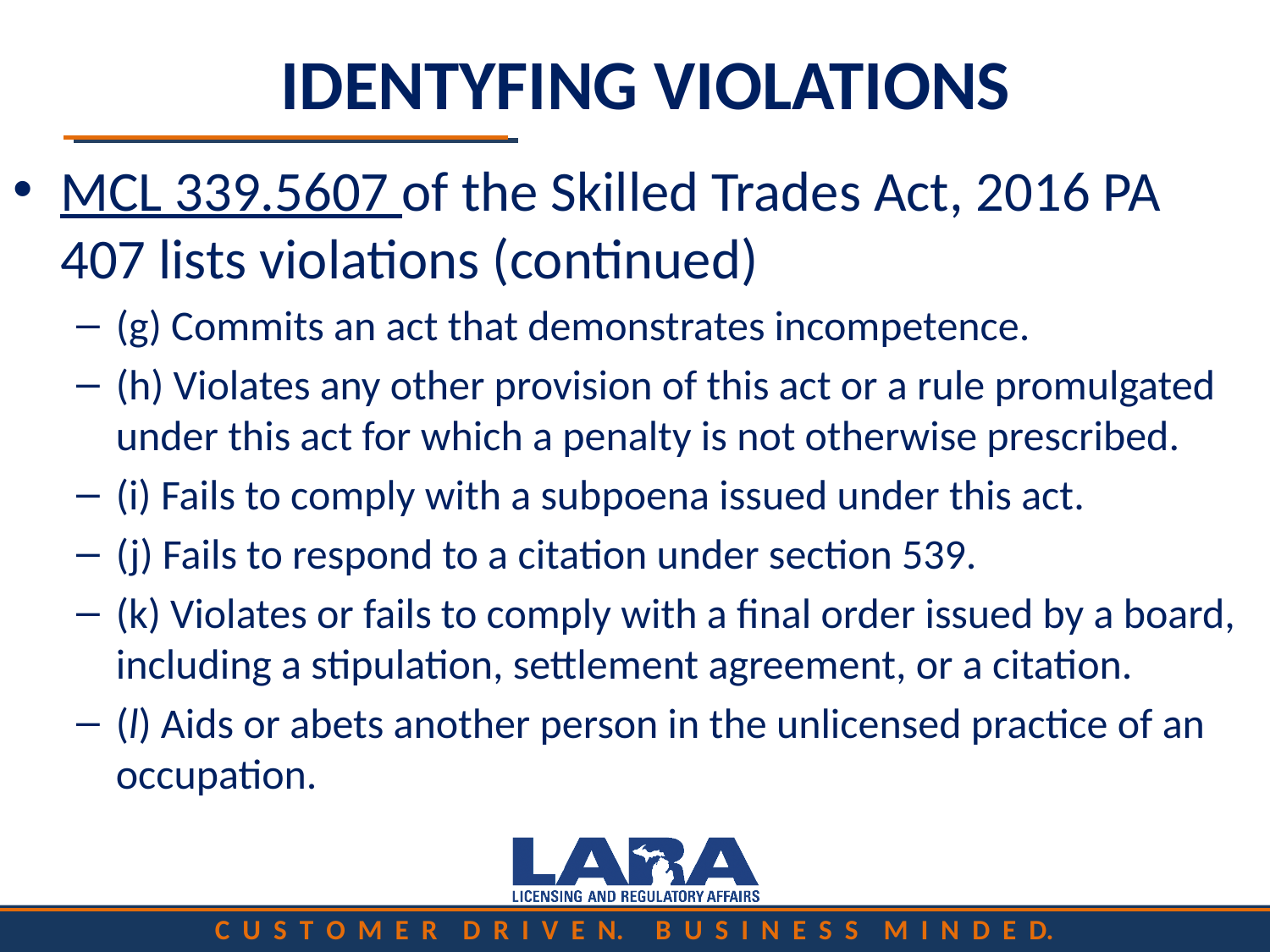

# IDENTYFING VIOLATIONS
MCL 339.5607 of the Skilled Trades Act, 2016 PA 407 lists violations (continued)
(g) Commits an act that demonstrates incompetence.
(h) Violates any other provision of this act or a rule promulgated under this act for which a penalty is not otherwise prescribed.
(i) Fails to comply with a subpoena issued under this act.
(j) Fails to respond to a citation under section 539.
(k) Violates or fails to comply with a final order issued by a board, including a stipulation, settlement agreement, or a citation.
(l) Aids or abets another person in the unlicensed practice of an occupation.